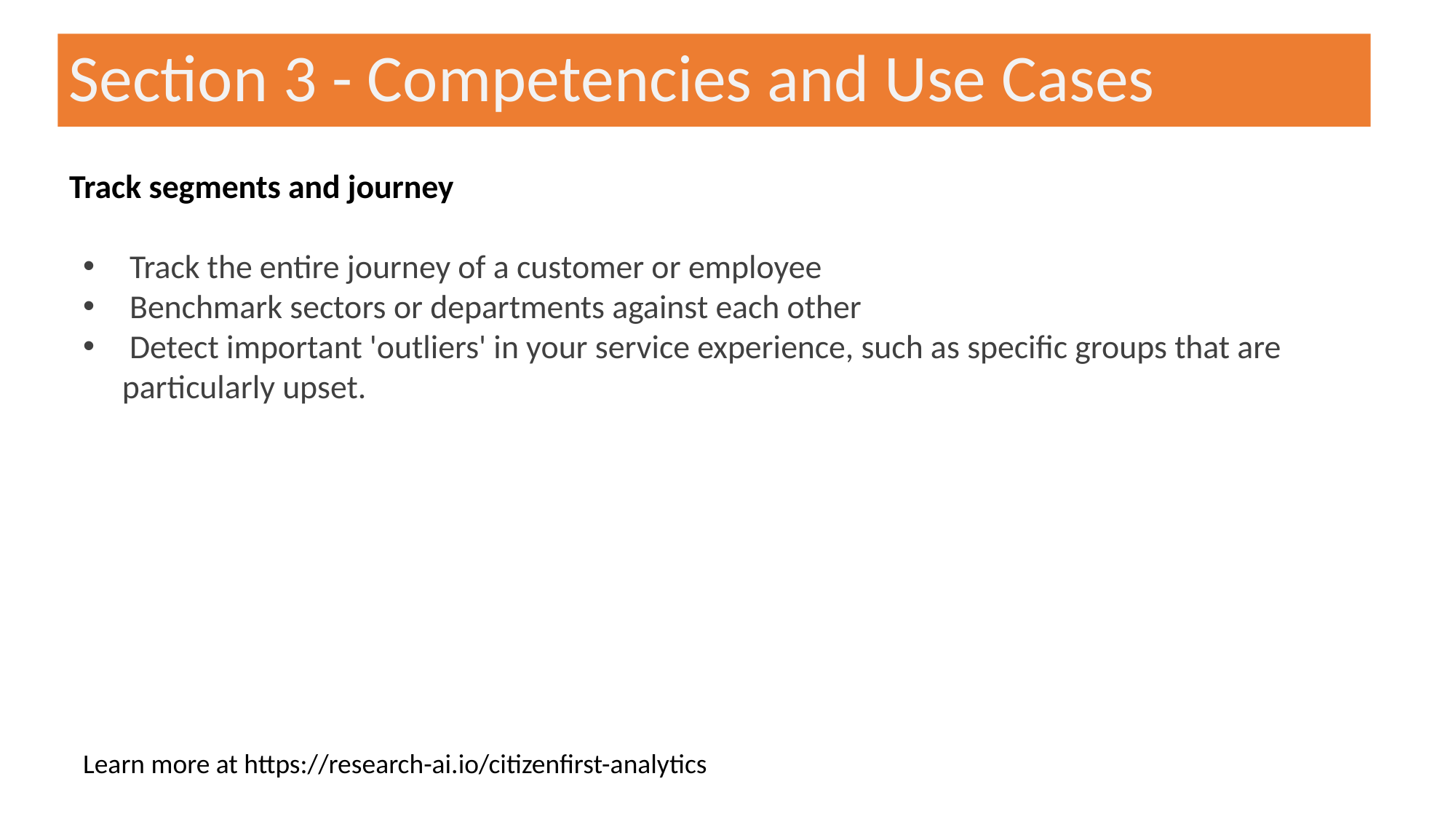

Section 3 - Competencies and Use Cases
Track segments and journey

 Track the entire journey of a customer or employee
 Benchmark sectors or departments against each other
 Detect important 'outliers' in your service experience, such as specific groups that are particularly upset.
Learn more at https://research-ai.io/citizenfirst-analytics